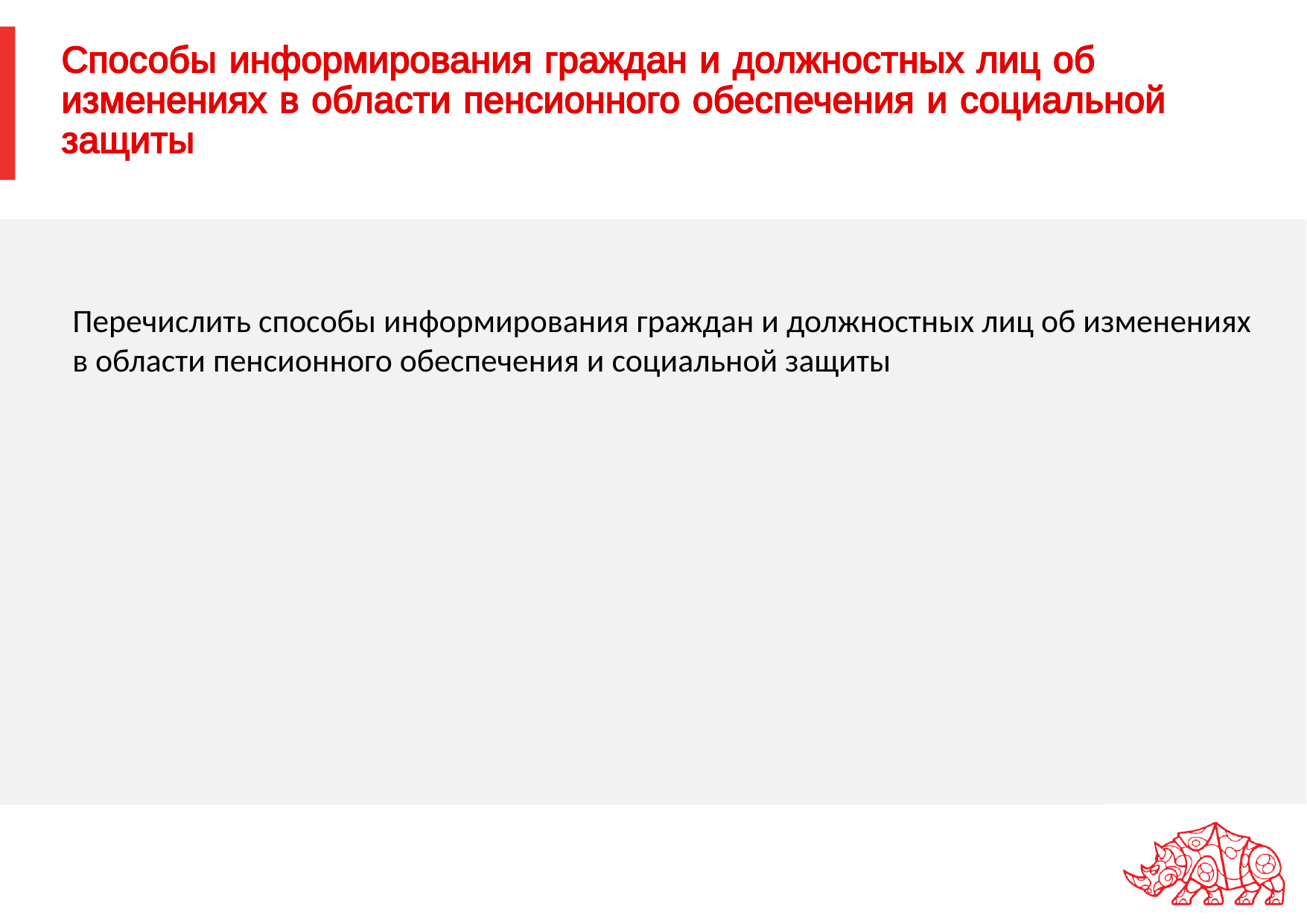

# Способы информирования граждан и должностных лиц об изменениях в области пенсионного обеспечения и социальной защиты
Перечислить способы информирования граждан и должностных лиц об изменениях в области пенсионного обеспечения и социальной защиты